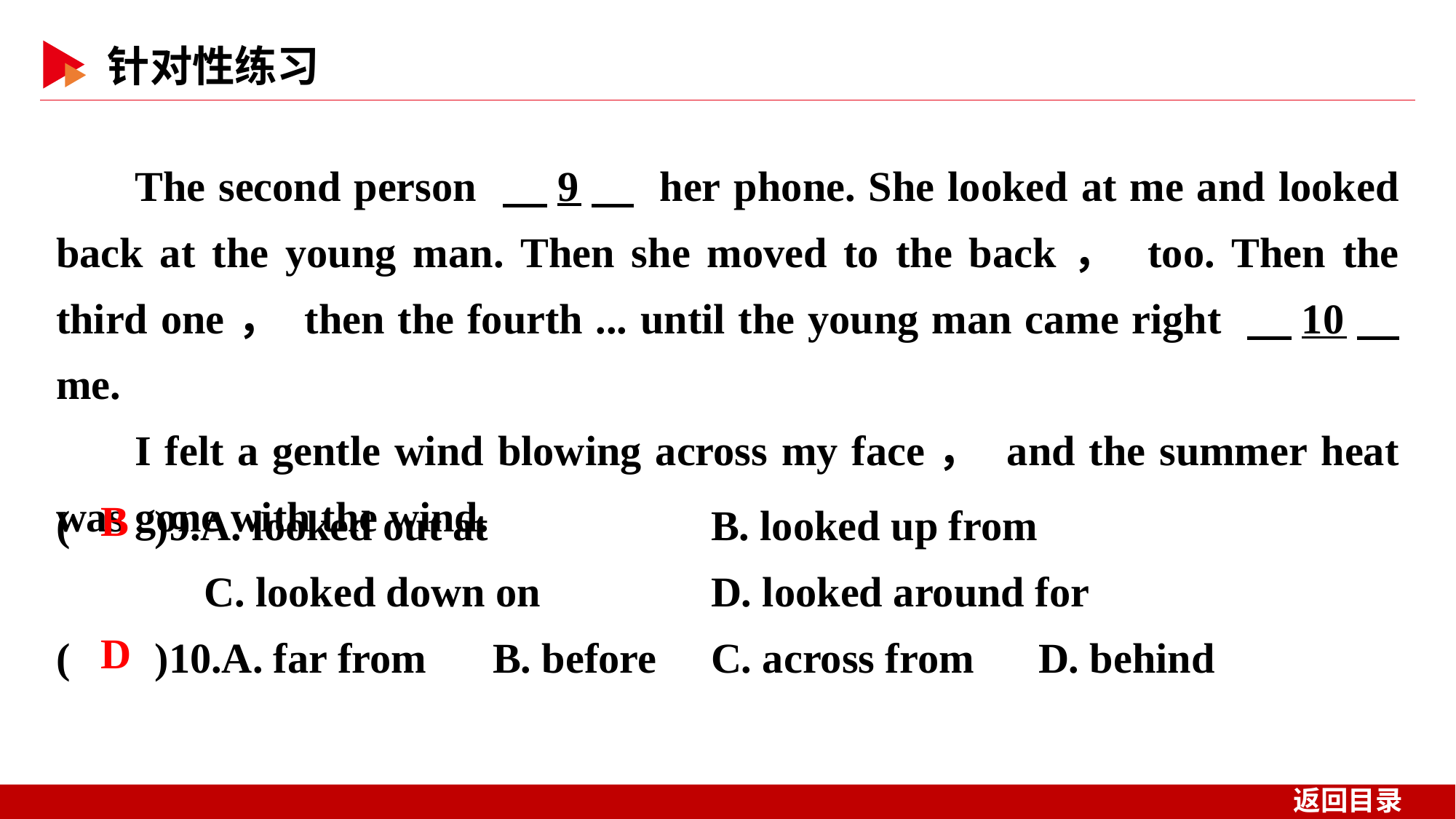

The second person 　9　 her phone. She looked at me and looked back at the young man. Then she moved to the back， too. Then the third one， then the fourth ... until the young man came right 　10　 me.
I felt a gentle wind blowing across my face， and the summer heat was gone with the wind.
(        )9.A. looked out at                	B. looked up from
              C. looked down on           	D. looked around for
(        )10.A. far from    	B. before	C. across from   	D. behind
   B
   D